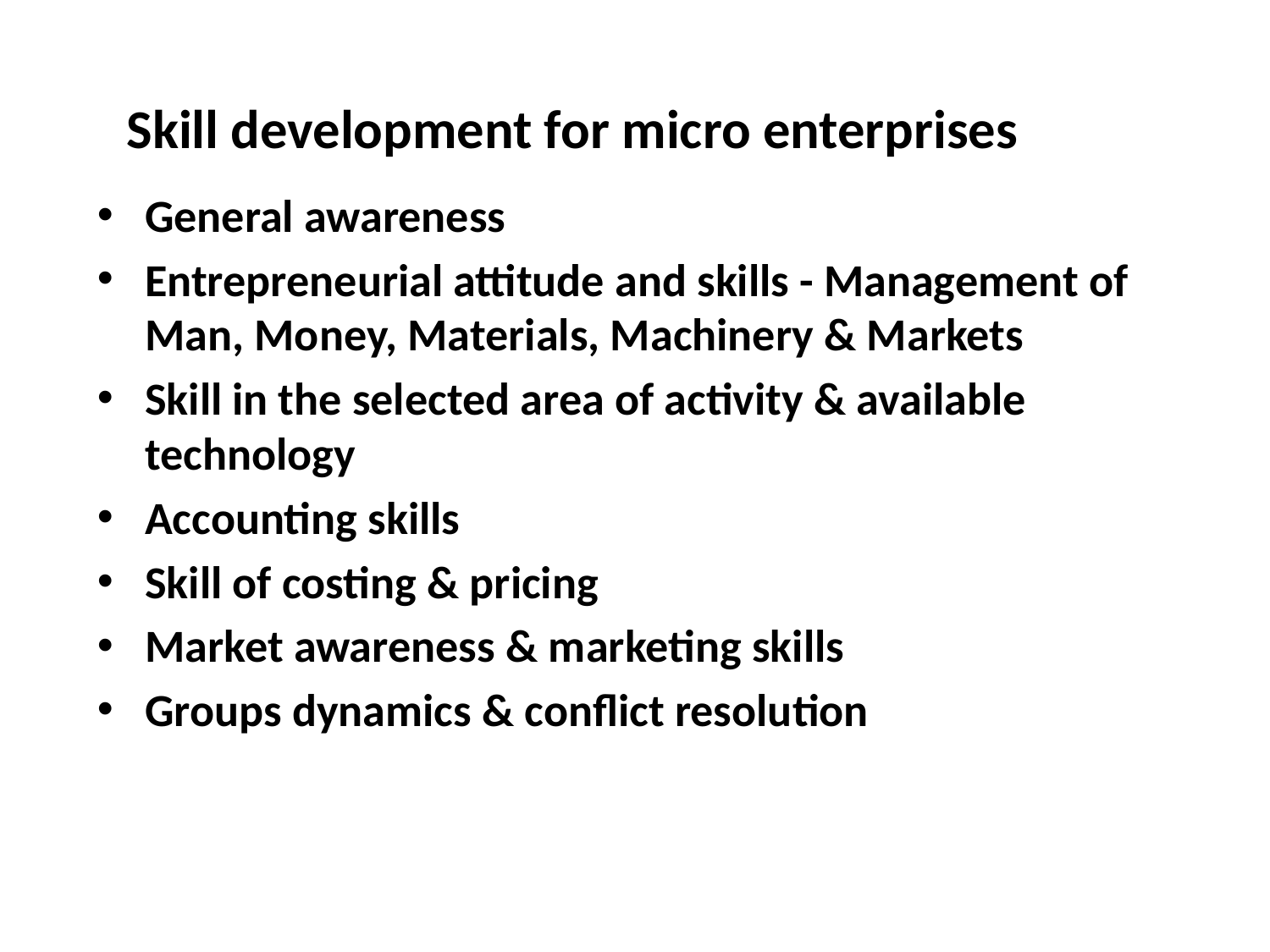

# Skill development for micro enterprises
General awareness
Entrepreneurial attitude and skills - Management of Man, Money, Materials, Machinery & Markets
Skill in the selected area of activity & available technology
Accounting skills
Skill of costing & pricing
Market awareness & marketing skills
Groups dynamics & conflict resolution